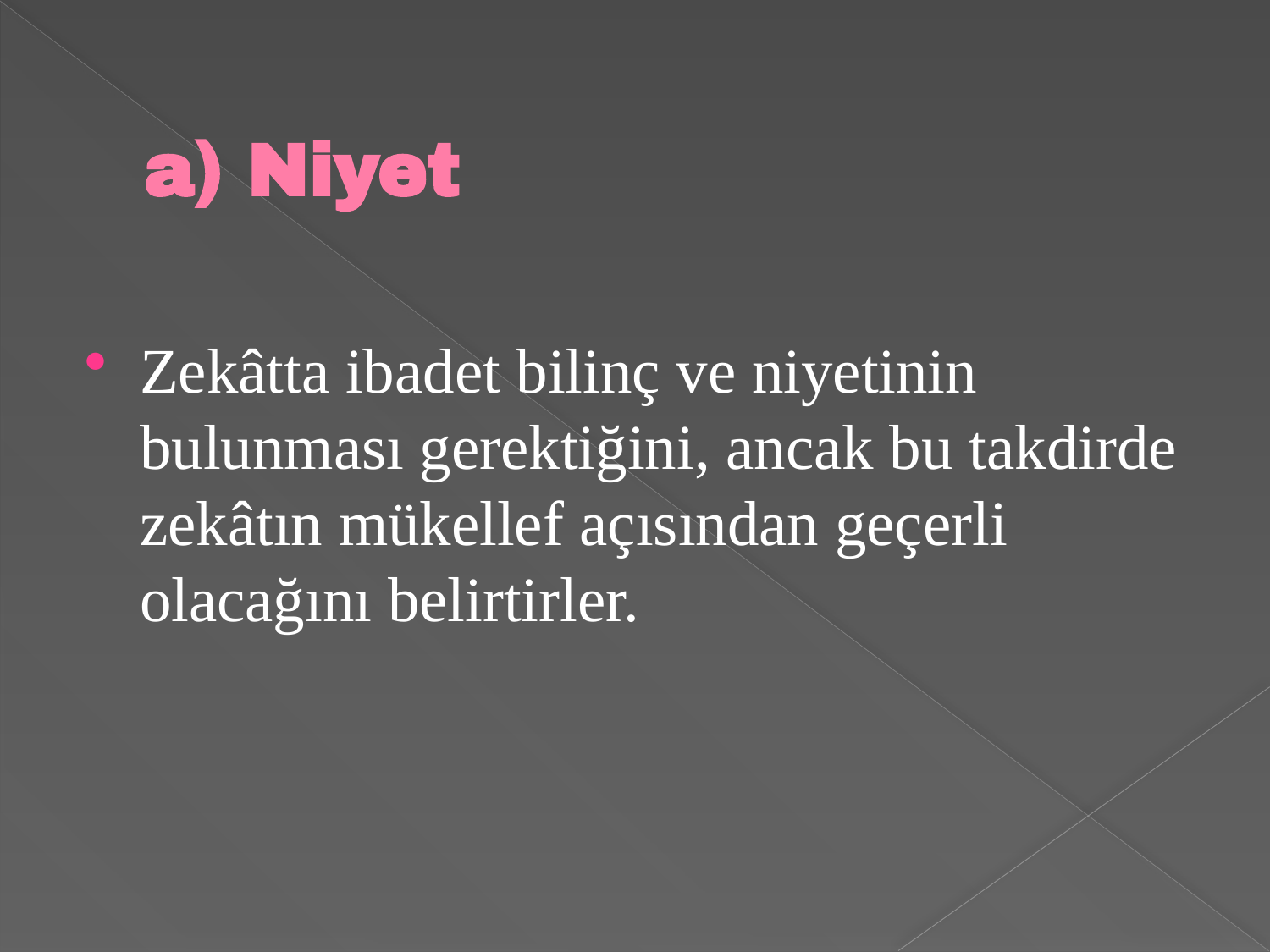

# a) Niyet
Zekâtta ibadet bilinç ve niyetinin bulunması gerektiğini, ancak bu takdirde zekâtın mükellef açısından geçerli olacağını belirtirler.